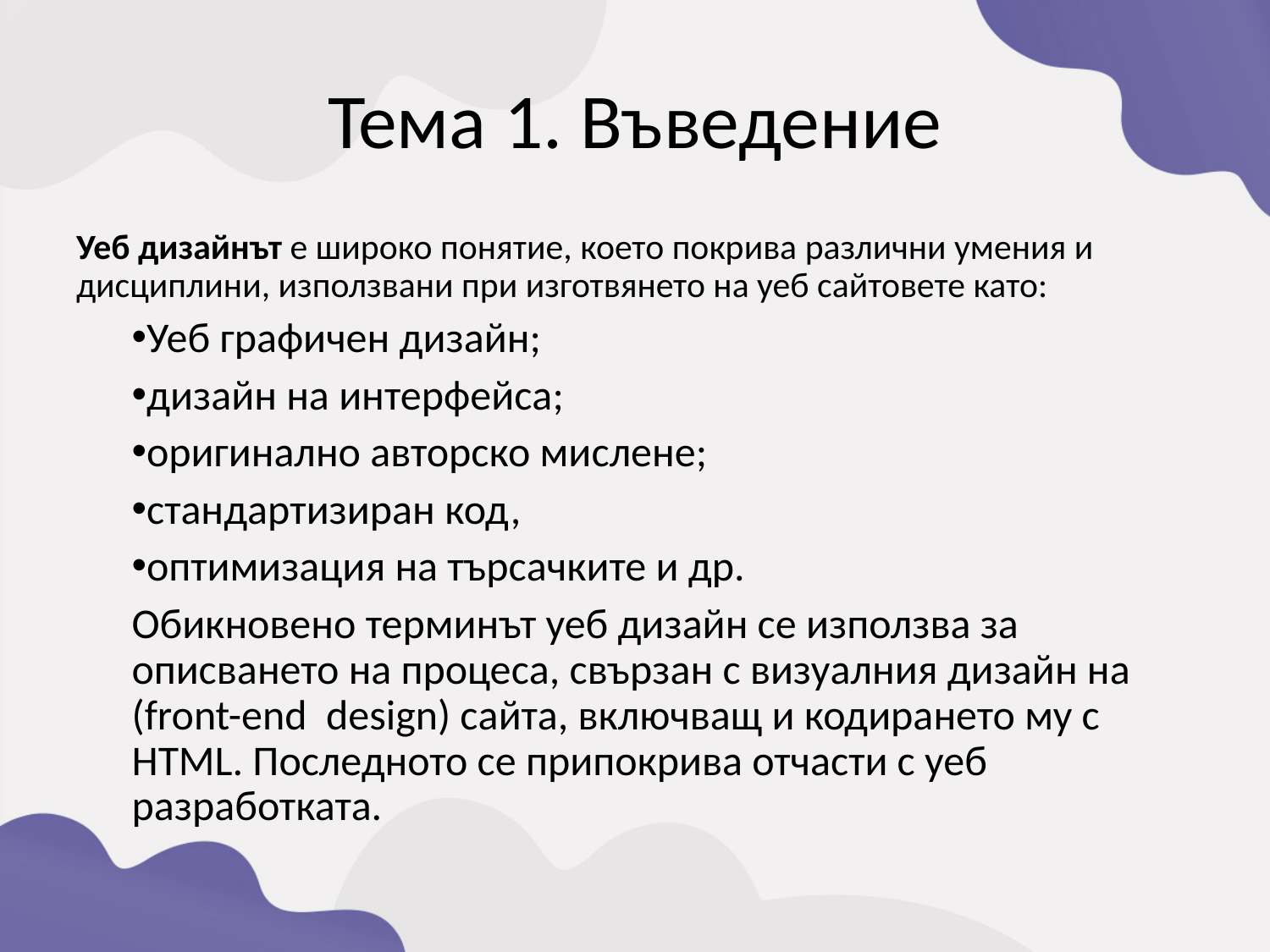

# Тема 1. Въведение
Уеб дизайнът е широко понятие, което покрива различни умения и дисциплини, използвани при изготвянето на уеб сайтовете като:
Уеб графичен дизайн;
дизайн на интерфейса;
оригинално авторско мислене;
стандартизиран код,
оптимизация на търсачките и др.
Обикновено терминът уеб дизайн се използва за описването на процеса, свързан с визуалния дизайн на (front-end  design) сайта, включващ и кодирането му с HTML. Последното се припокрива отчасти с уеб разработката.